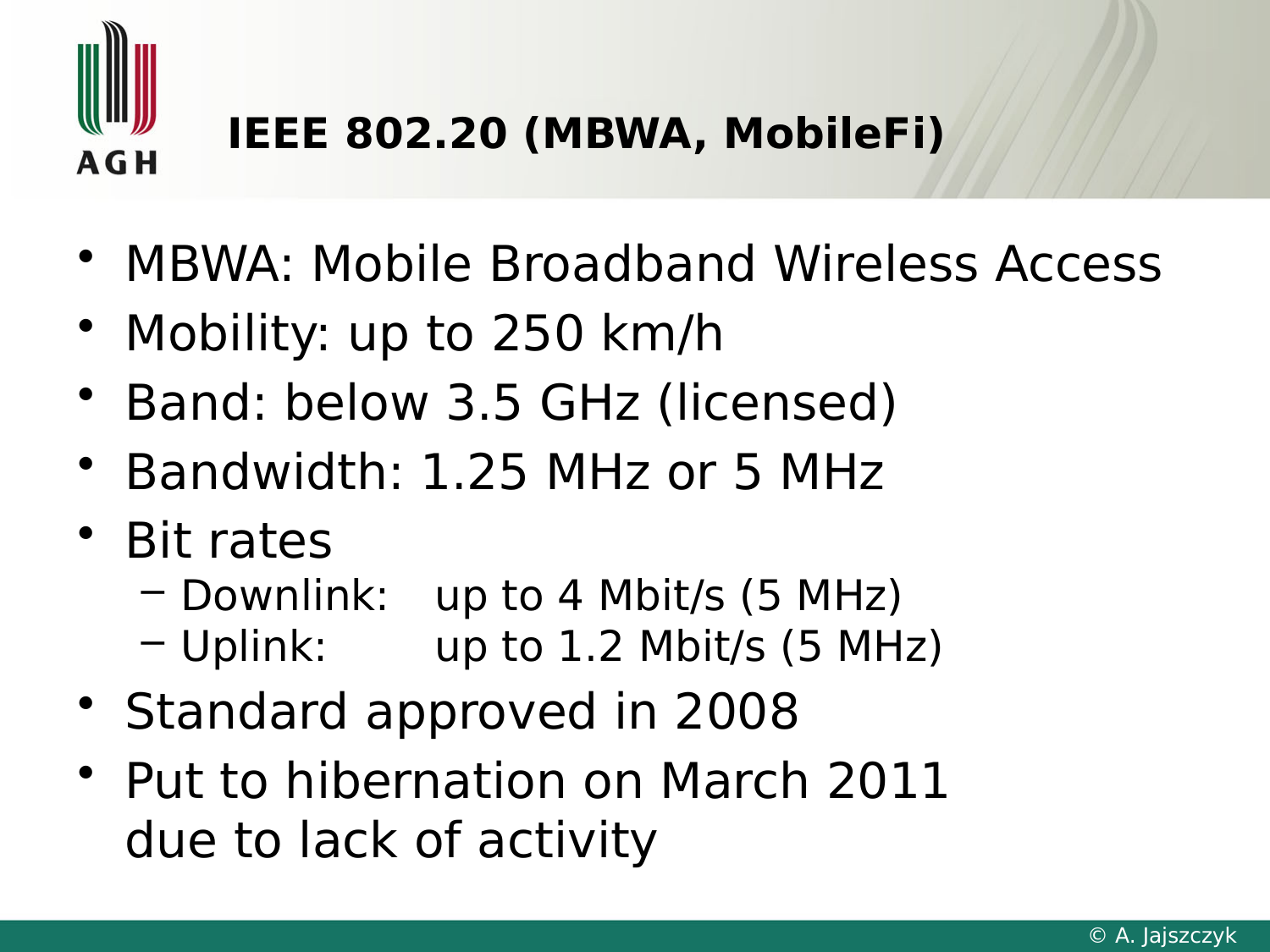

# IEEE 802.20 (MBWA, MobileFi)
MBWA: Mobile Broadband Wireless Access
Mobility: up to 250 km/h
Band: below 3.5 GHz (licensed)
Bandwidth: 1.25 MHz or 5 MHz
Bit rates
Downlink: 	up to 4 Mbit/s (5 MHz)
Uplink: 	up to 1.2 Mbit/s (5 MHz)
Standard approved in 2008
Put to hibernation on March 2011
due to lack of activity